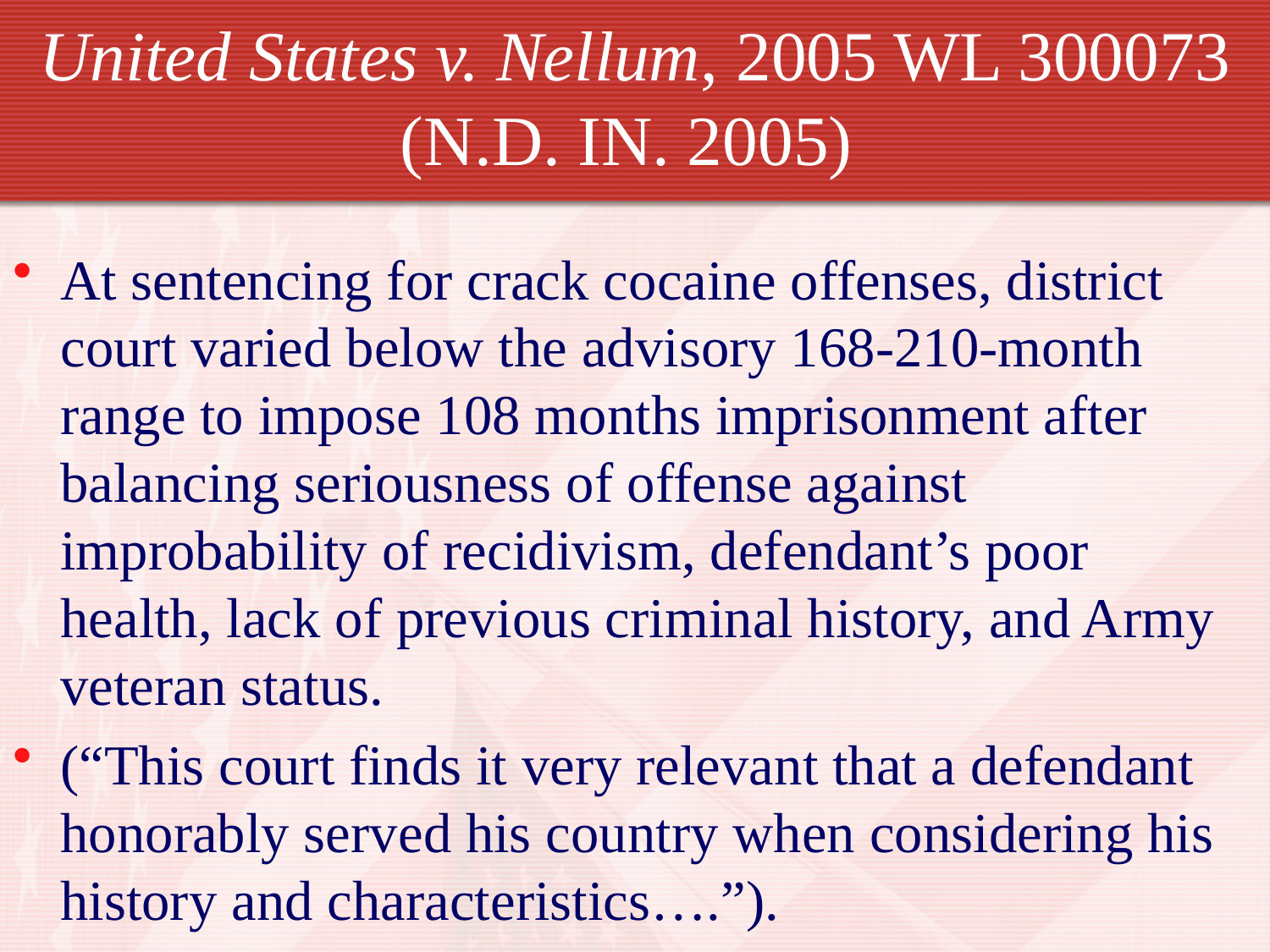

# United States v. Nellum, 2005 WL 300073 (N.D. IN. 2005)
At sentencing for crack cocaine offenses, district court varied below the advisory 168-210-month range to impose 108 months imprisonment after balancing seriousness of offense against improbability of recidivism, defendant’s poor health, lack of previous criminal history, and Army veteran status.
(“This court finds it very relevant that a defendant honorably served his country when considering his history and characteristics….”).